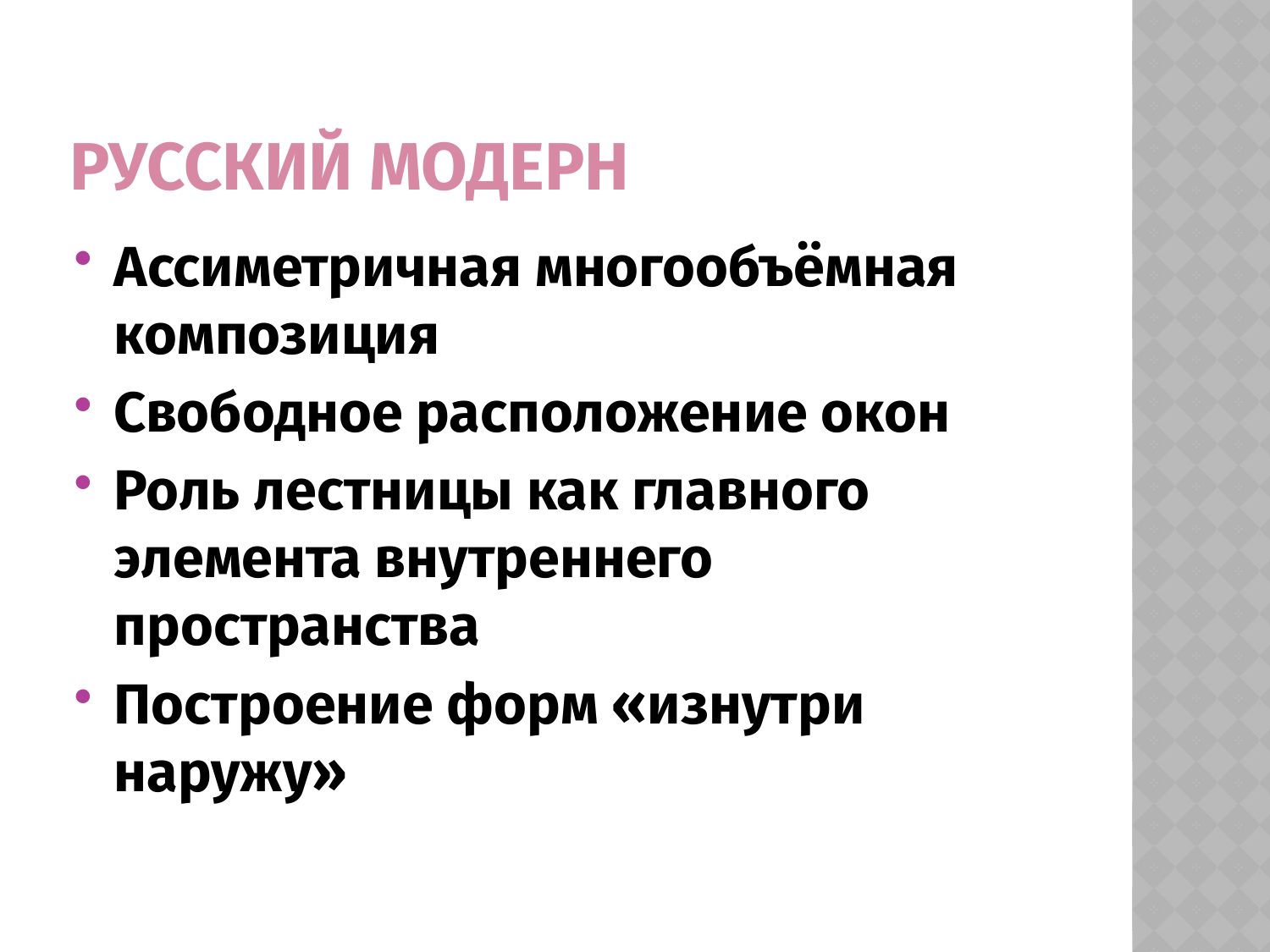

# Русский модерн
Ассиметричная многообъёмная композиция
Свободное расположение окон
Роль лестницы как главного элемента внутреннего пространства
Построение форм «изнутри наружу»